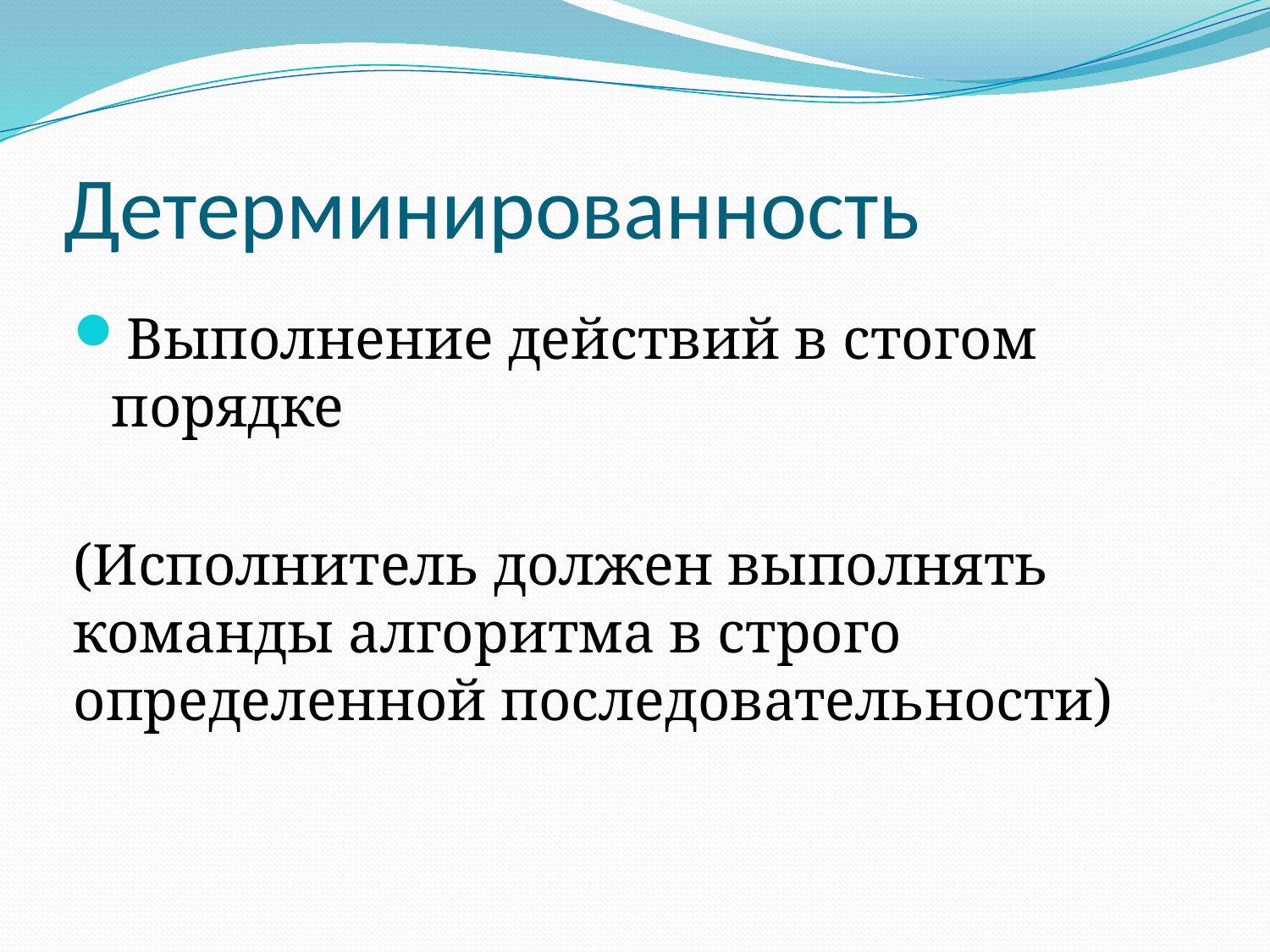

# Детерминированность
Выполнение действий в стогом порядке

(Исполнитель должен выполнять команды алгоритма в строго определенной последовательности)